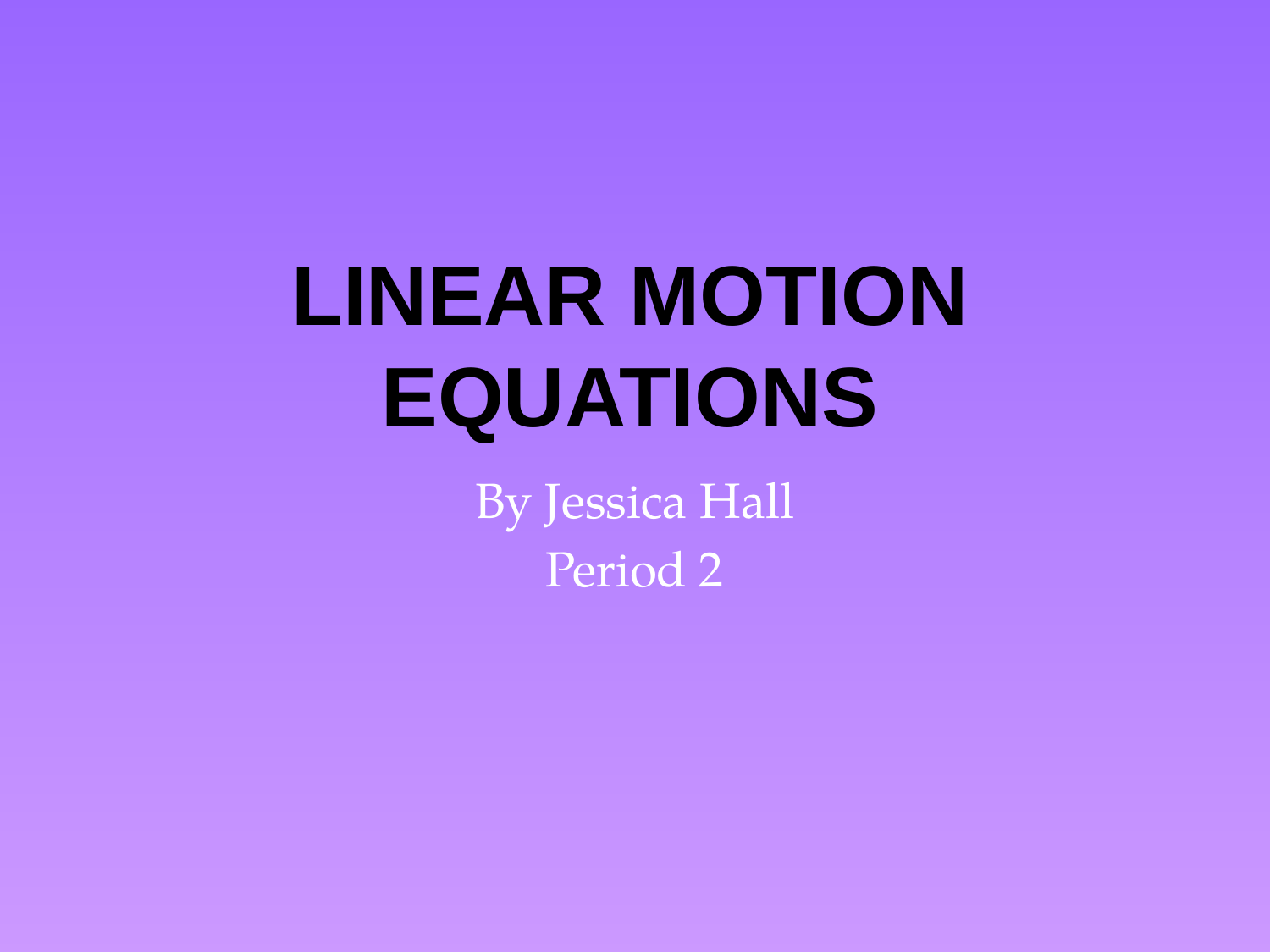

# Linear Motion Equations
By Jessica Hall
Period 2